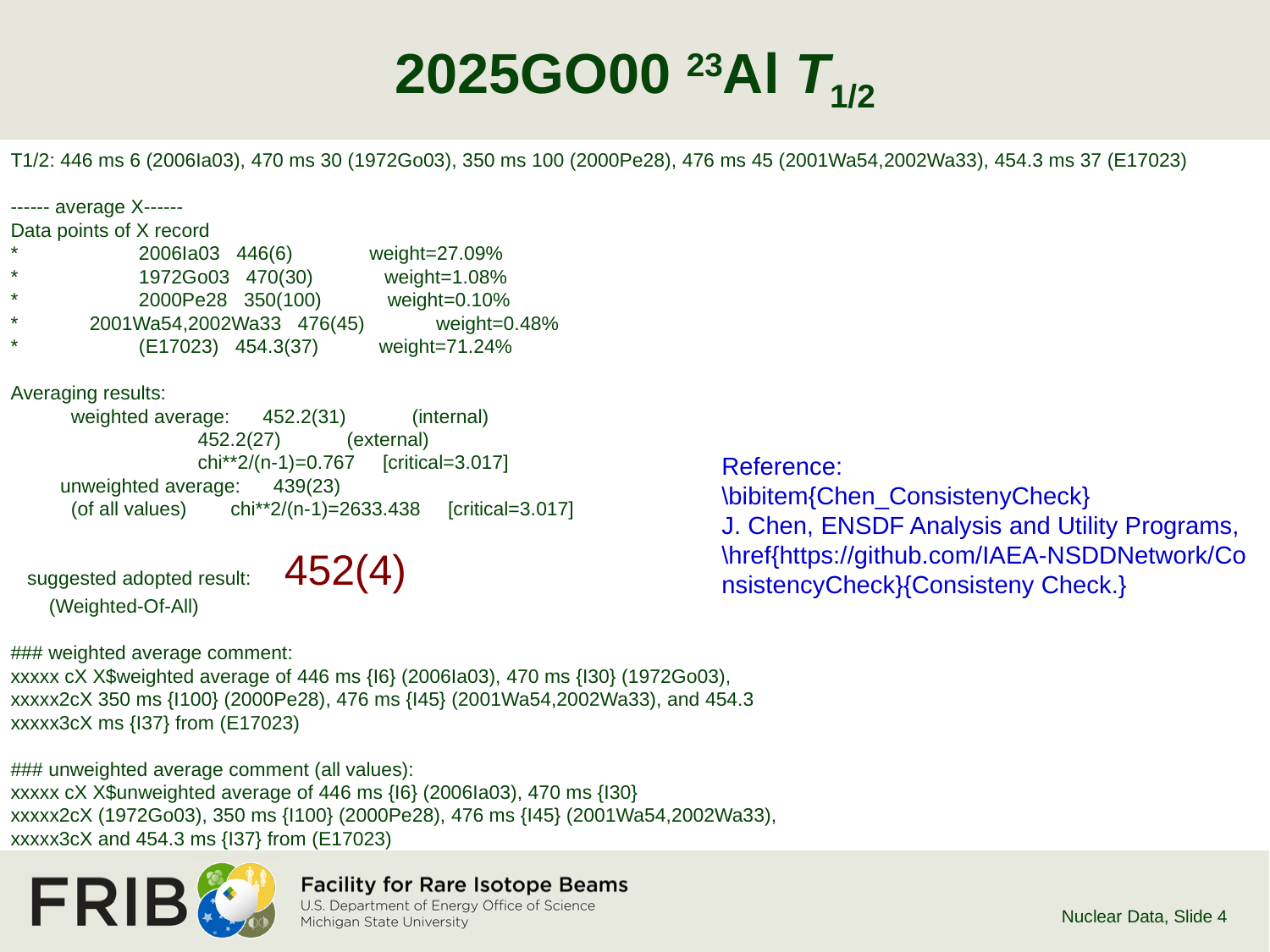

# 2025GO00 23Al T1/2
T1/2: 446 ms 6 (2006Ia03), 470 ms 30 (1972Go03), 350 ms 100 (2000Pe28), 476 ms 45 (2001Wa54,2002Wa33), 454.3 ms 37 (E17023)

------ average X------
Data points of X record
*                      2006Ia03   446(6)              weight=27.09%
*                      1972Go03   470(30)             weight=1.08%
*                      2000Pe28   350(100)            weight=0.10%
*             2001Wa54,2002Wa33   476(45)             weight=0.48%
*                      (E17023)   454.3(37)           weight=71.24%

Averaging results:
           weighted average:      452.2(31)            (internal)
                                  452.2(27)            (external)
                                  chi**2/(n-1)=0.767     [critical=3.017]
         unweighted average:      439(23)
           (of all values)        chi**2/(n-1)=2633.438     [critical=3.017]

   suggested adopted result:      452(4)
       (Weighted-Of-All)

### weighted average comment:
xxxxx cX X$weighted average of 446 ms {I6} (2006Ia03), 470 ms {I30} (1972Go03),
xxxxx2cX 350 ms {I100} (2000Pe28), 476 ms {I45} (2001Wa54,2002Wa33), and 454.3
xxxxx3cX ms {I37} from (E17023)

### unweighted average comment (all values):
xxxxx cX X$unweighted average of 446 ms {I6} (2006Ia03), 470 ms {I30}
xxxxx2cX (1972Go03), 350 ms {I100} (2000Pe28), 476 ms {I45} (2001Wa54,2002Wa33),
xxxxx3cX and 454.3 ms {I37} from (E17023)
Reference:
\bibitem{Chen_ConsistenyCheck}
J. Chen, ENSDF Analysis and Utility Programs, \href{https://github.com/IAEA-NSDDNetwork/ConsistencyCheck}{Consisteny Check.}
Nuclear Data
, Slide 4